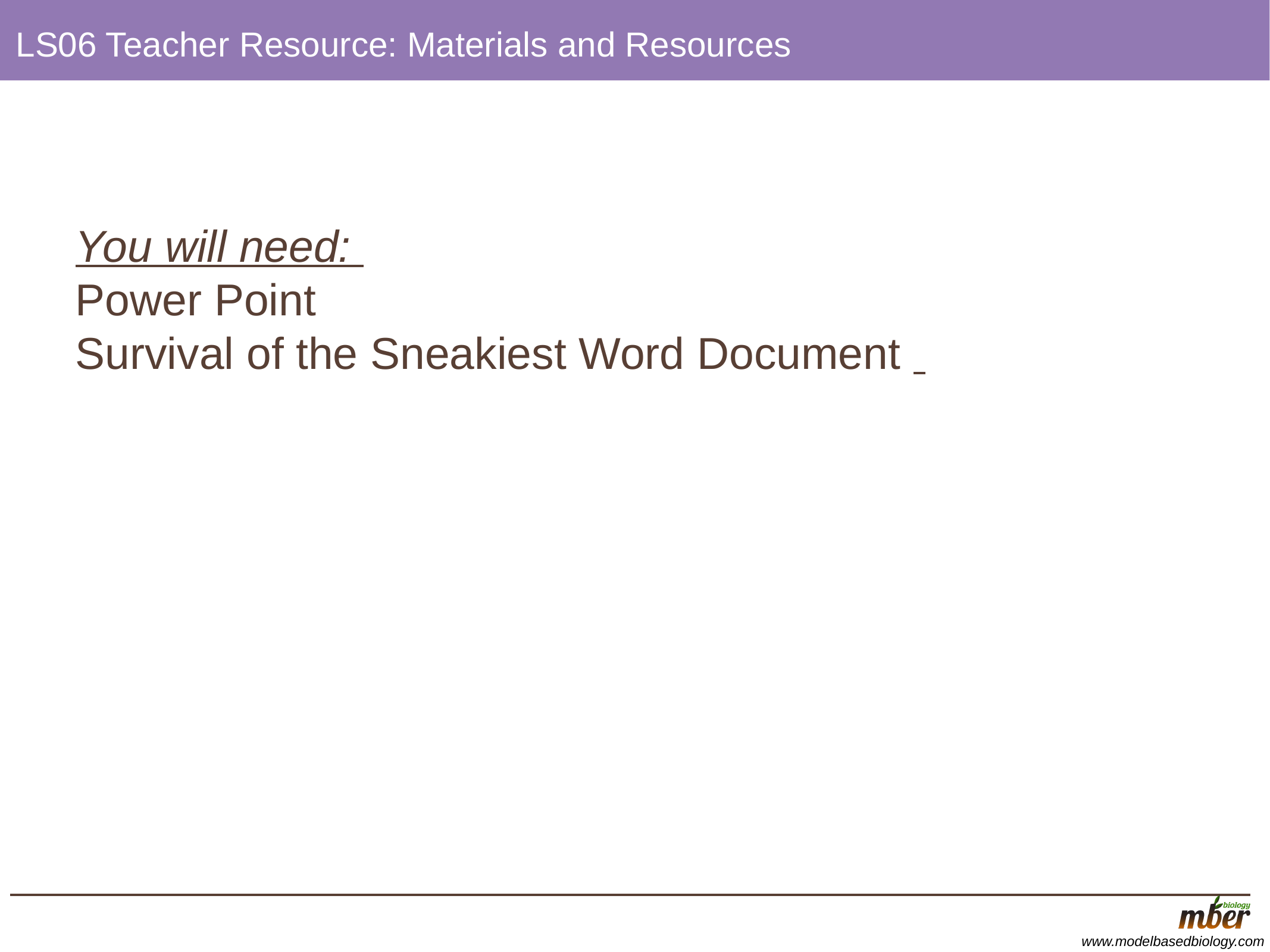

# LS06 Teacher Resource: Materials and Resources
You will need:
Power Point
Survival of the Sneakiest Word Document